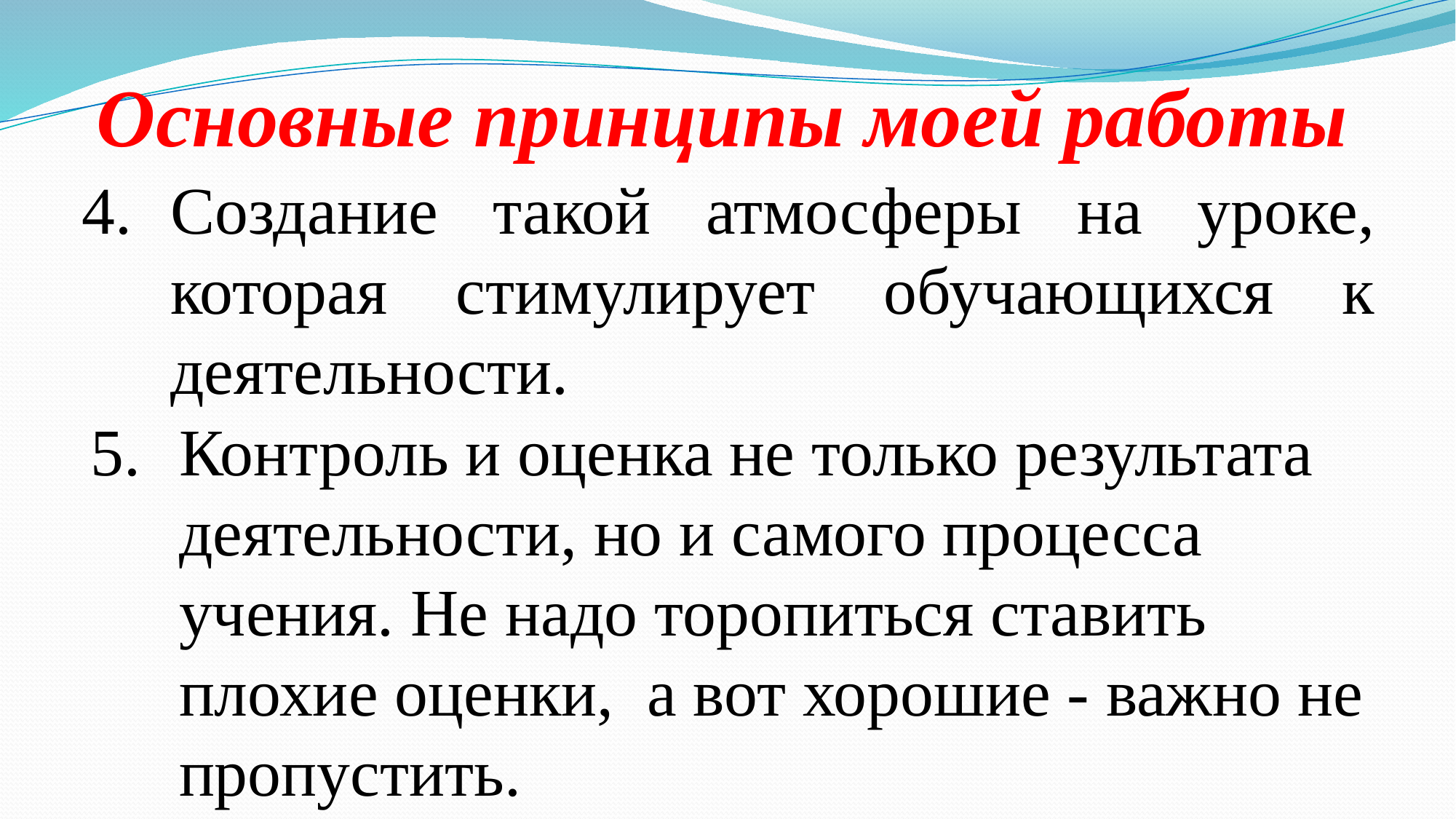

Основные принципы моей работы
Создание такой атмосферы на уроке, которая стимулирует обучающихся к деятельности.
Контроль и оценка не только результата деятельности, но и самого процесса учения. Не надо торопиться ставить   плохие оценки,  а вот хорошие - важно не пропустить.